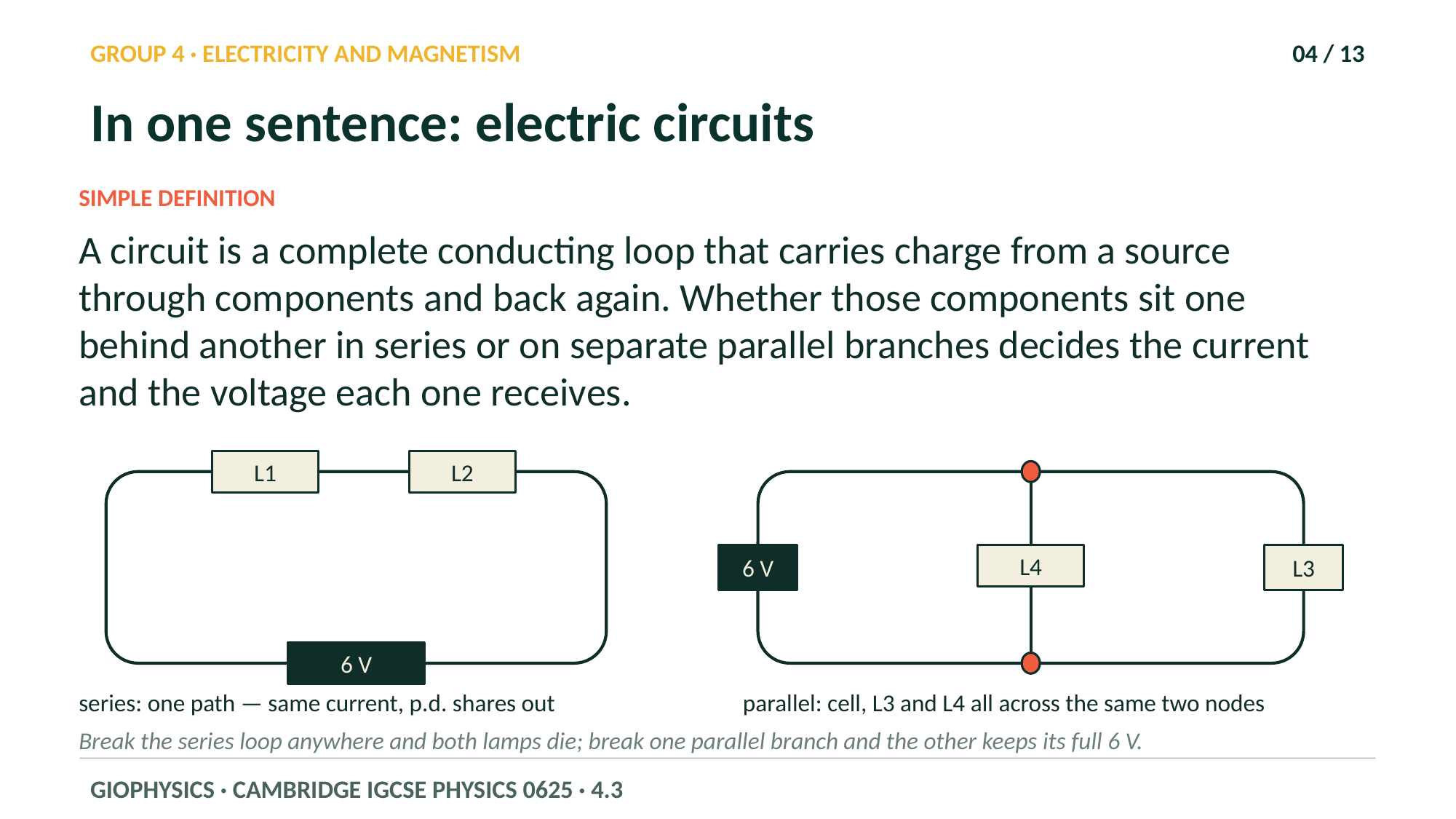

GROUP 4 · ELECTRICITY AND MAGNETISM
04 / 13
In one sentence: electric circuits
SIMPLE DEFINITION
A circuit is a complete conducting loop that carries charge from a source through components and back again. Whether those components sit one behind another in series or on separate parallel branches decides the current and the voltage each one receives.
L1
L2

6 V
L4
L3
6 V

series: one path — same current, p.d. shares out
parallel: cell, L3 and L4 all across the same two nodes
Break the series loop anywhere and both lamps die; break one parallel branch and the other keeps its full 6 V.

GIOPHYSICS · CAMBRIDGE IGCSE PHYSICS 0625 · 4.3